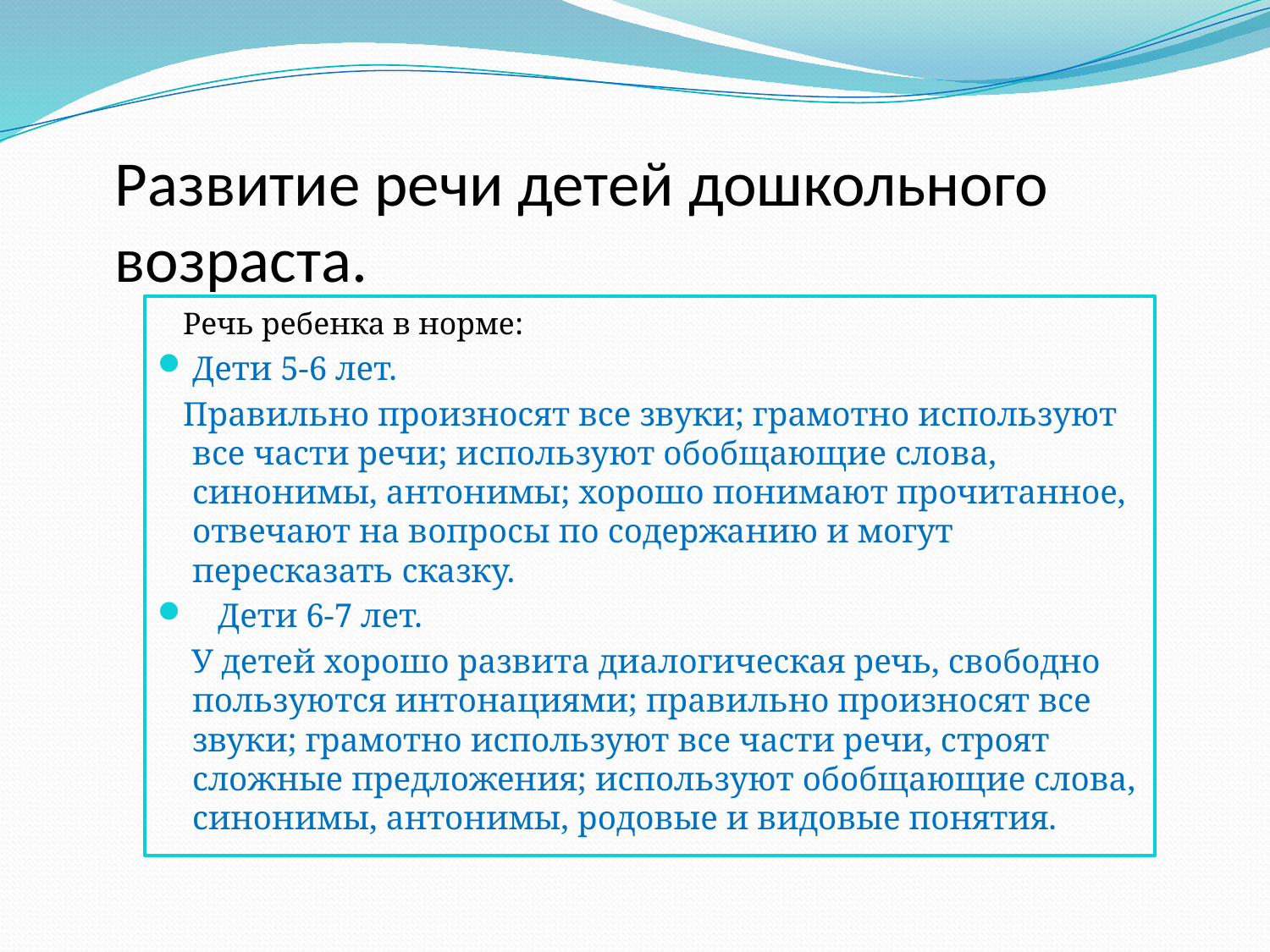

# Развитие речи детей дошкольного возраста.
   Речь ребенка в норме:
Дети 5-6 лет.
   Правильно произносят все звуки; грамотно используют все части речи; используют обобщающие слова, синонимы, антонимы; хорошо понимают прочитанное, отвечают на вопросы по содержанию и могут пересказать сказку.
   Дети 6-7 лет.
    У детей хорошо развита диалогическая речь, свободно пользуются интонациями; правильно произносят все звуки; грамотно используют все части речи, строят сложные предложения; используют обобщающие слова, синонимы, антонимы, родовые и видовые понятия.